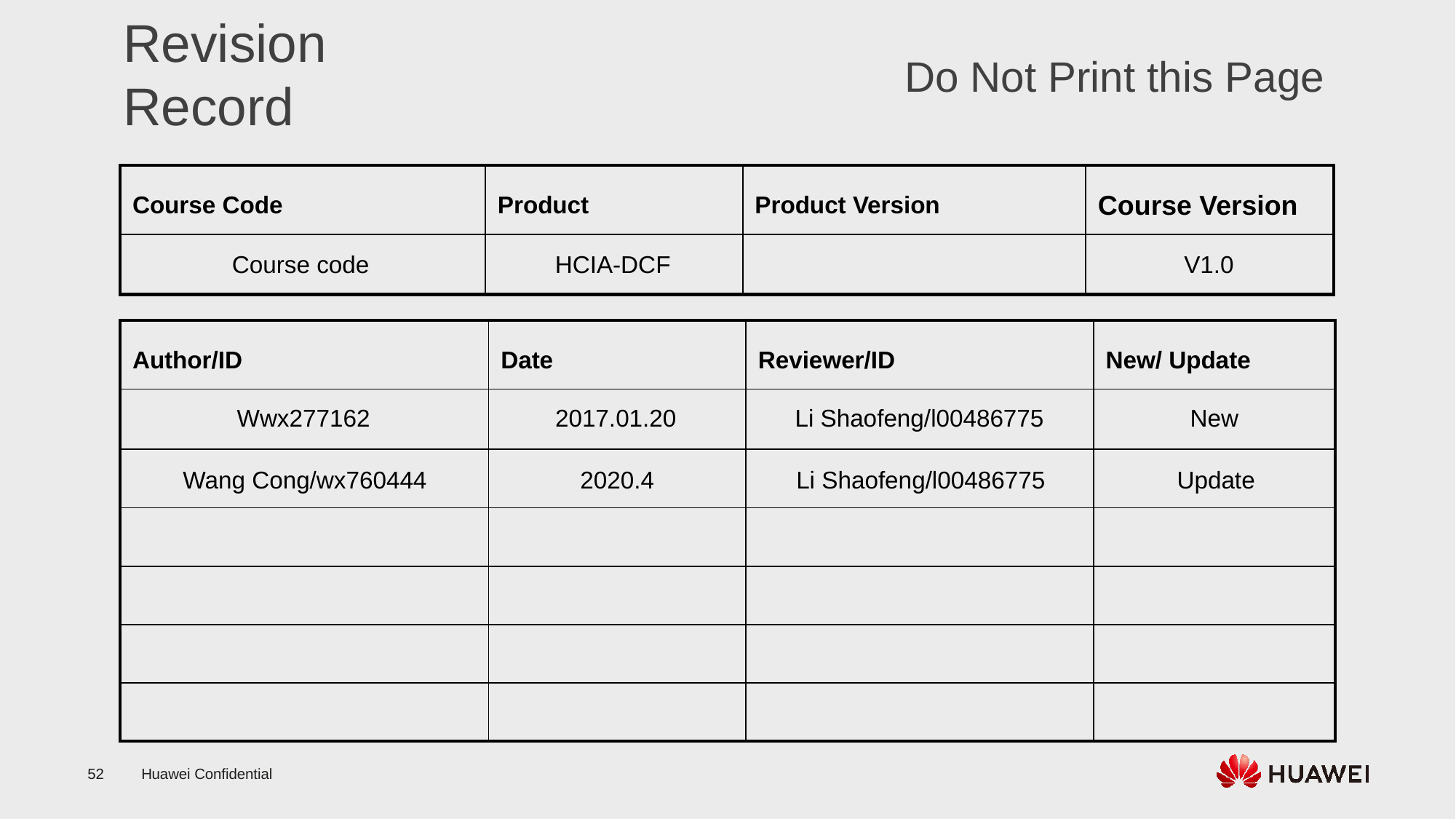

Course code
HCIA-DCF

V1.0
Wwx277162
2017.01.20
Li Shaofeng/l00486775
New

Wang Cong/wx760444
2020.4
Li Shaofeng/l00486775
Update